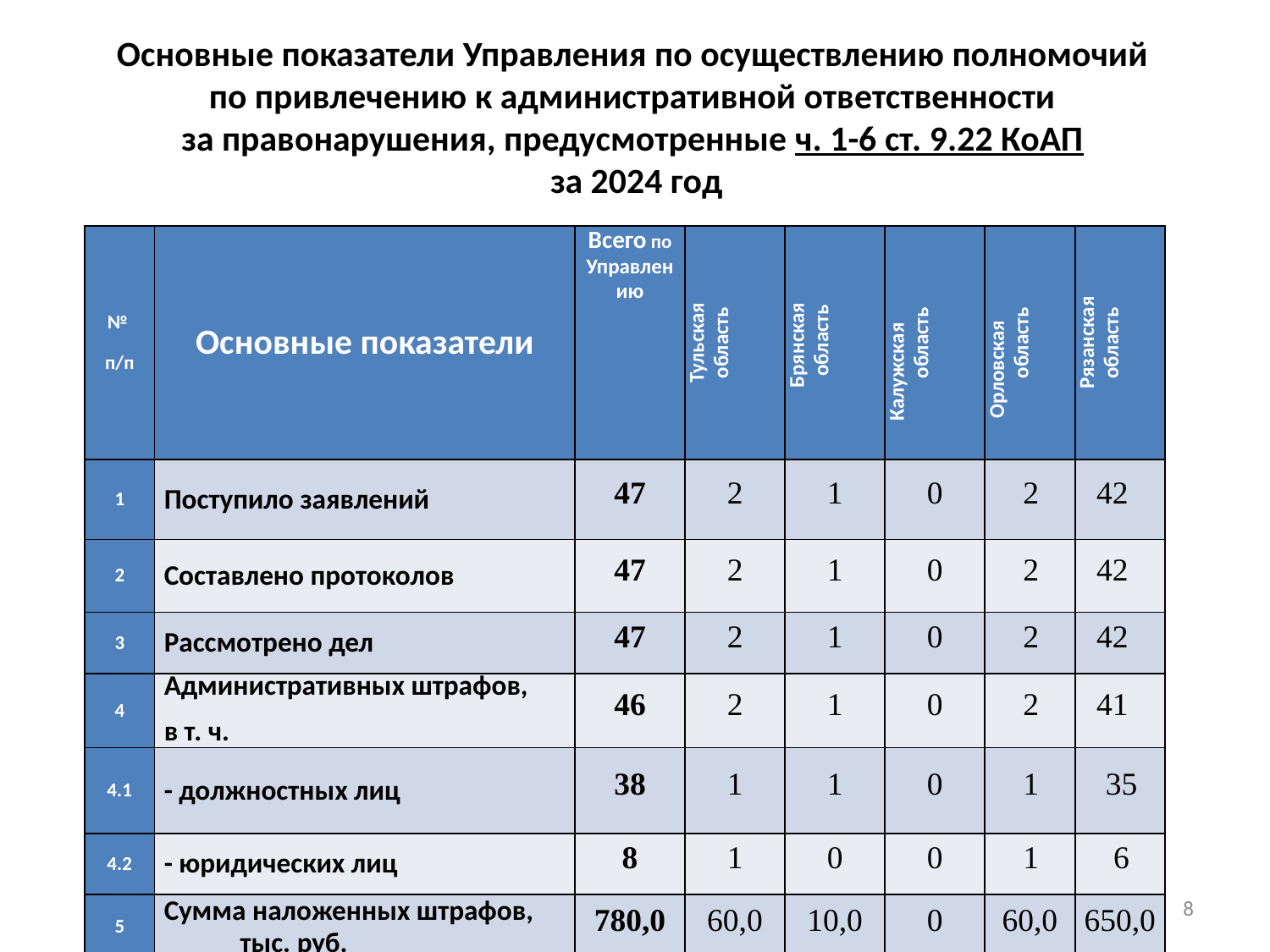

# Основные показатели Управления по осуществлению полномочий по привлечению к административной ответственности за правонарушения, предусмотренные ч. 1-6 ст. 9.22 КоАП за 2024 год
| № п/п | Основные показатели | Всего по Управлению | Тульская область | Брянская область | Калужская область | Орловская область | Рязанская область |
| --- | --- | --- | --- | --- | --- | --- | --- |
| 1 | Поступило заявлений | 47 | 2 | 1 | 0 | 2 | 42 |
| 2 | Составлено протоколов | 47 | 2 | 1 | 0 | 2 | 42 |
| 3 | Рассмотрено дел | 47 | 2 | 1 | 0 | 2 | 42 |
| 4 | Административных штрафов, в т. ч. | 46 | 2 | 1 | 0 | 2 | 41 |
| 4.1 | - должностных лиц | 38 | 1 | 1 | 0 | 1 | 35 |
| 4.2 | - юридических лиц | 8 | 1 | 0 | 0 | 1 | 6 |
| 5 | Сумма наложенных штрафов, тыс. руб. | 780,0 | 60,0 | 10,0 | 0 | 60,0 | 650,0 |
8